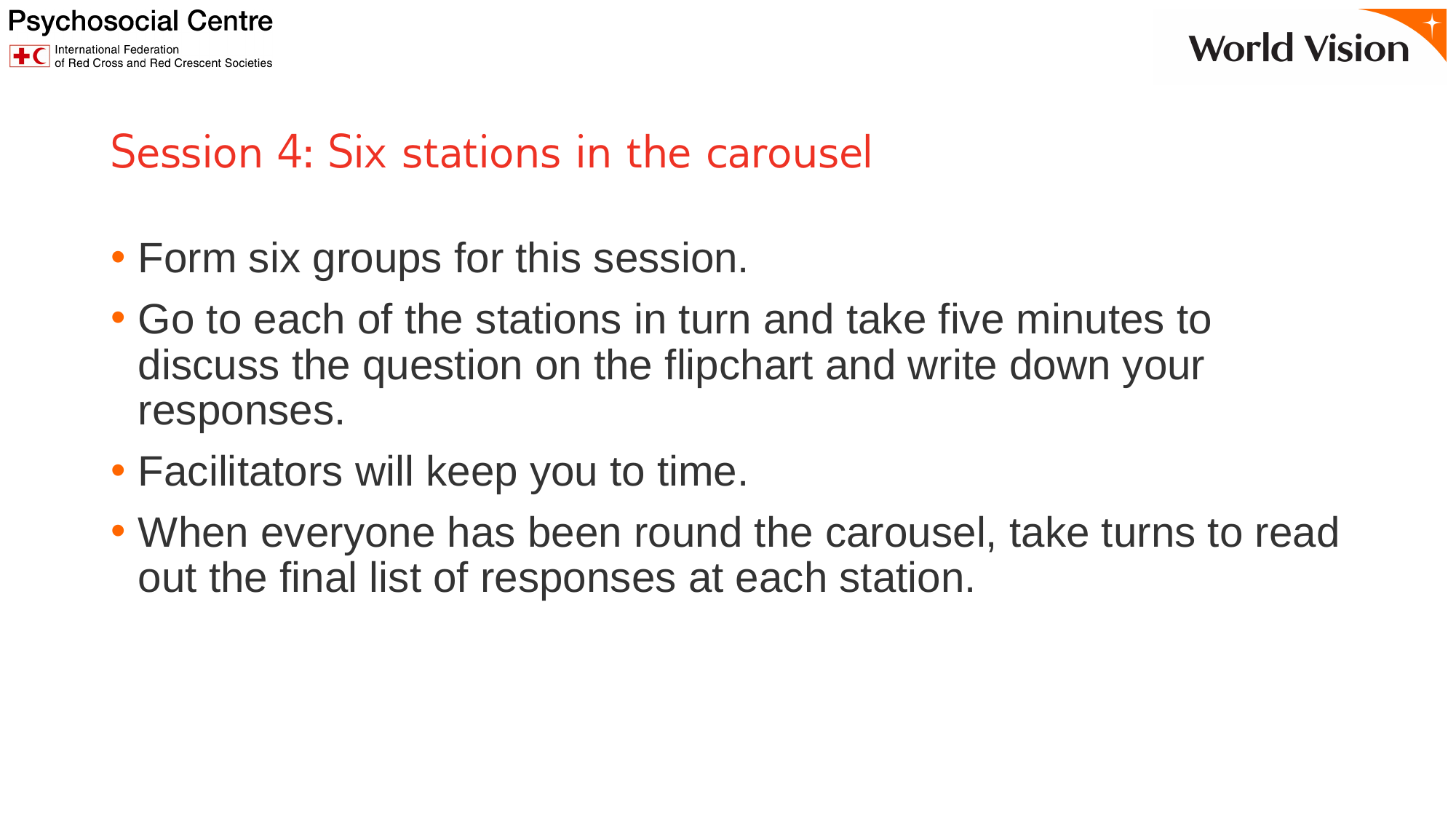

# Session 4: Six stations in the carousel
Form six groups for this session.
Go to each of the stations in turn and take five minutes to discuss the question on the flipchart and write down your responses.
Facilitators will keep you to time.
When everyone has been round the carousel, take turns to read out the final list of responses at each station.